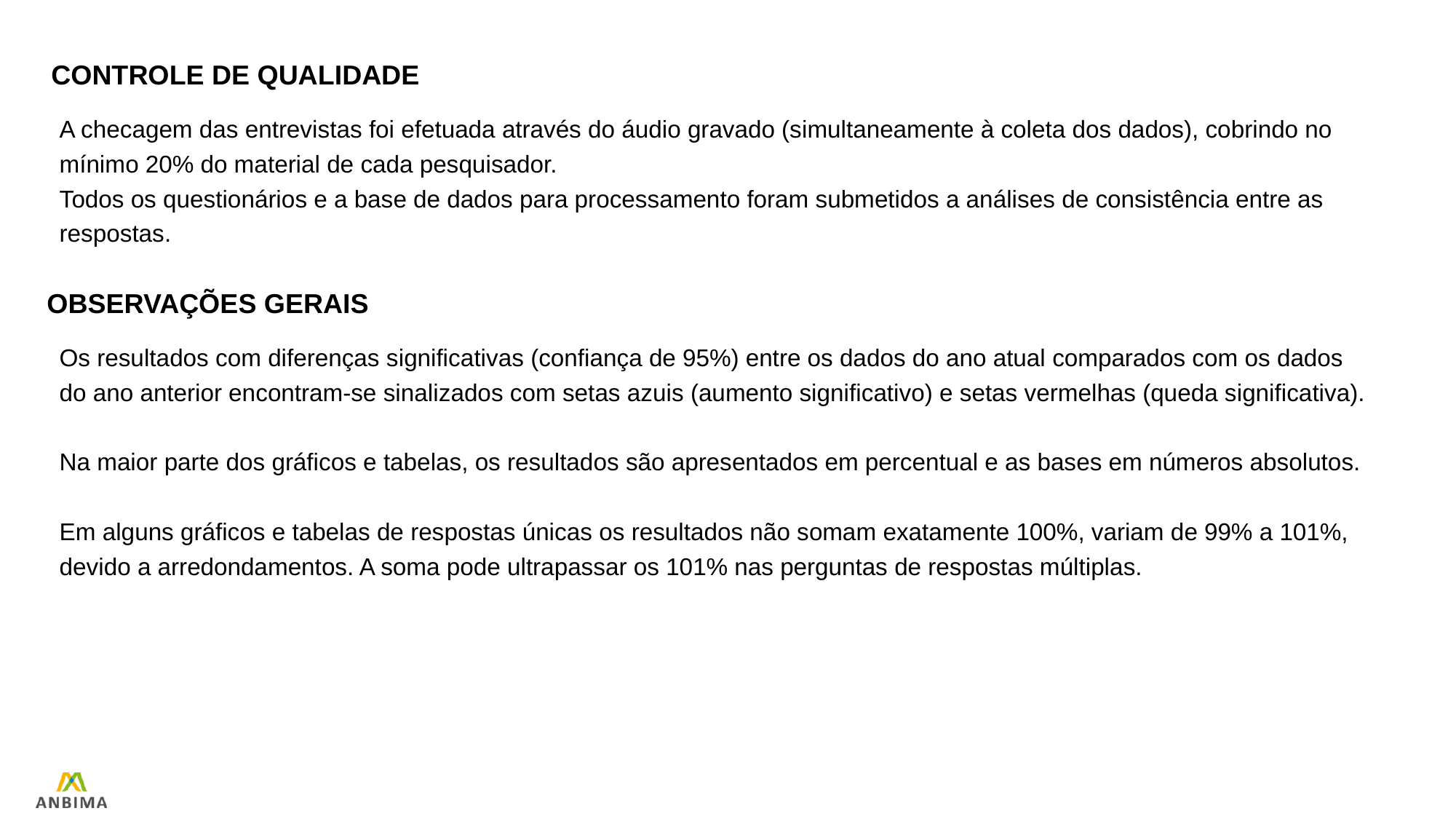

CONTROLE DE QUALIDADE
A checagem das entrevistas foi efetuada através do áudio gravado (simultaneamente à coleta dos dados), cobrindo no mínimo 20% do material de cada pesquisador.
Todos os questionários e a base de dados para processamento foram submetidos a análises de consistência entre as respostas.
OBSERVAÇÕES GERAIS
Os resultados com diferenças significativas (confiança de 95%) entre os dados do ano atual comparados com os dados do ano anterior encontram-se sinalizados com setas azuis (aumento significativo) e setas vermelhas (queda significativa).

Na maior parte dos gráficos e tabelas, os resultados são apresentados em percentual e as bases em números absolutos.

Em alguns gráficos e tabelas de respostas únicas os resultados não somam exatamente 100%, variam de 99% a 101%, devido a arredondamentos. A soma pode ultrapassar os 101% nas perguntas de respostas múltiplas.